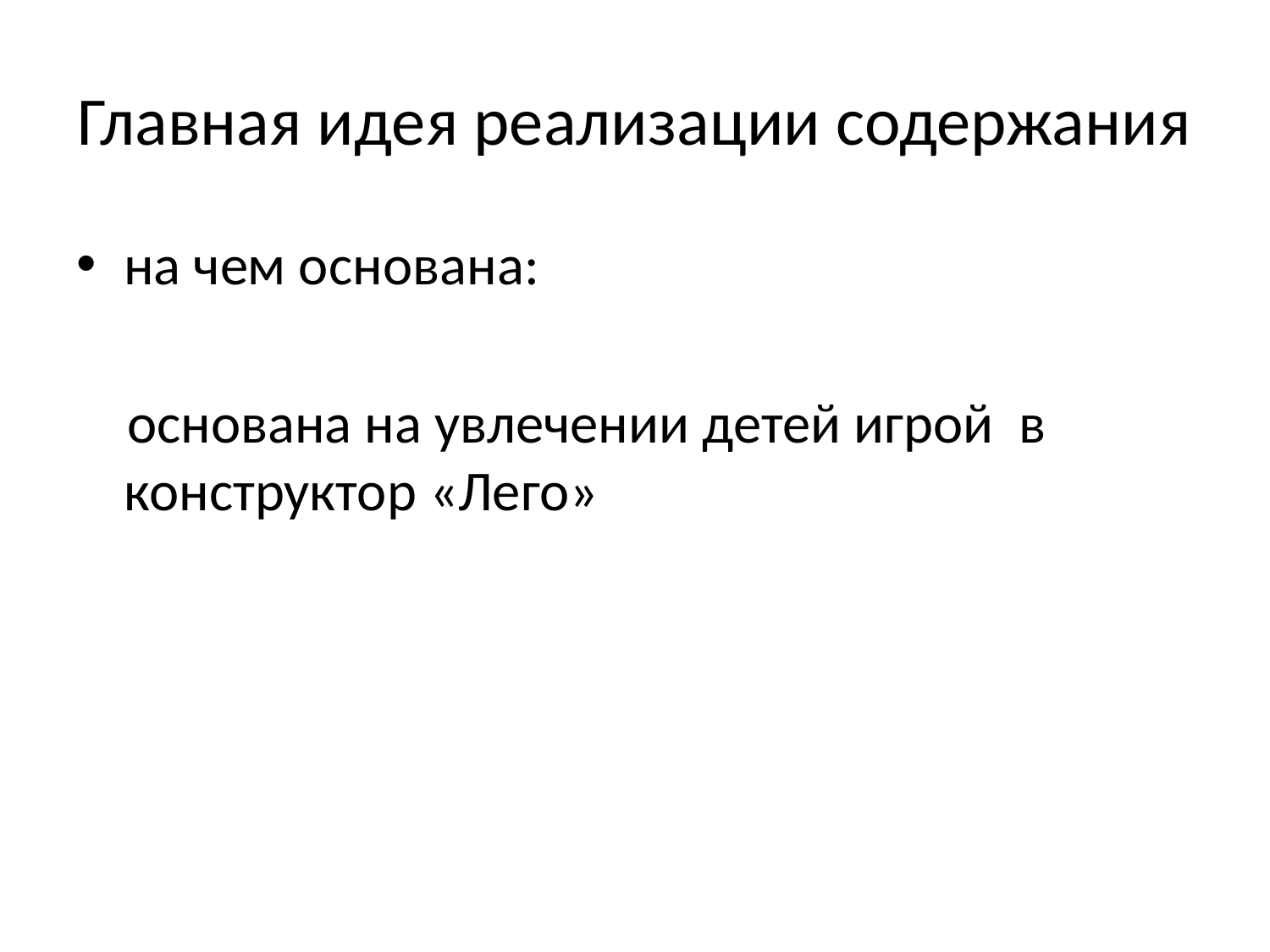

# Главная идея реализации содержания
на чем основана:

    основана на увлечении детей игрой  в конструктор «Лего»